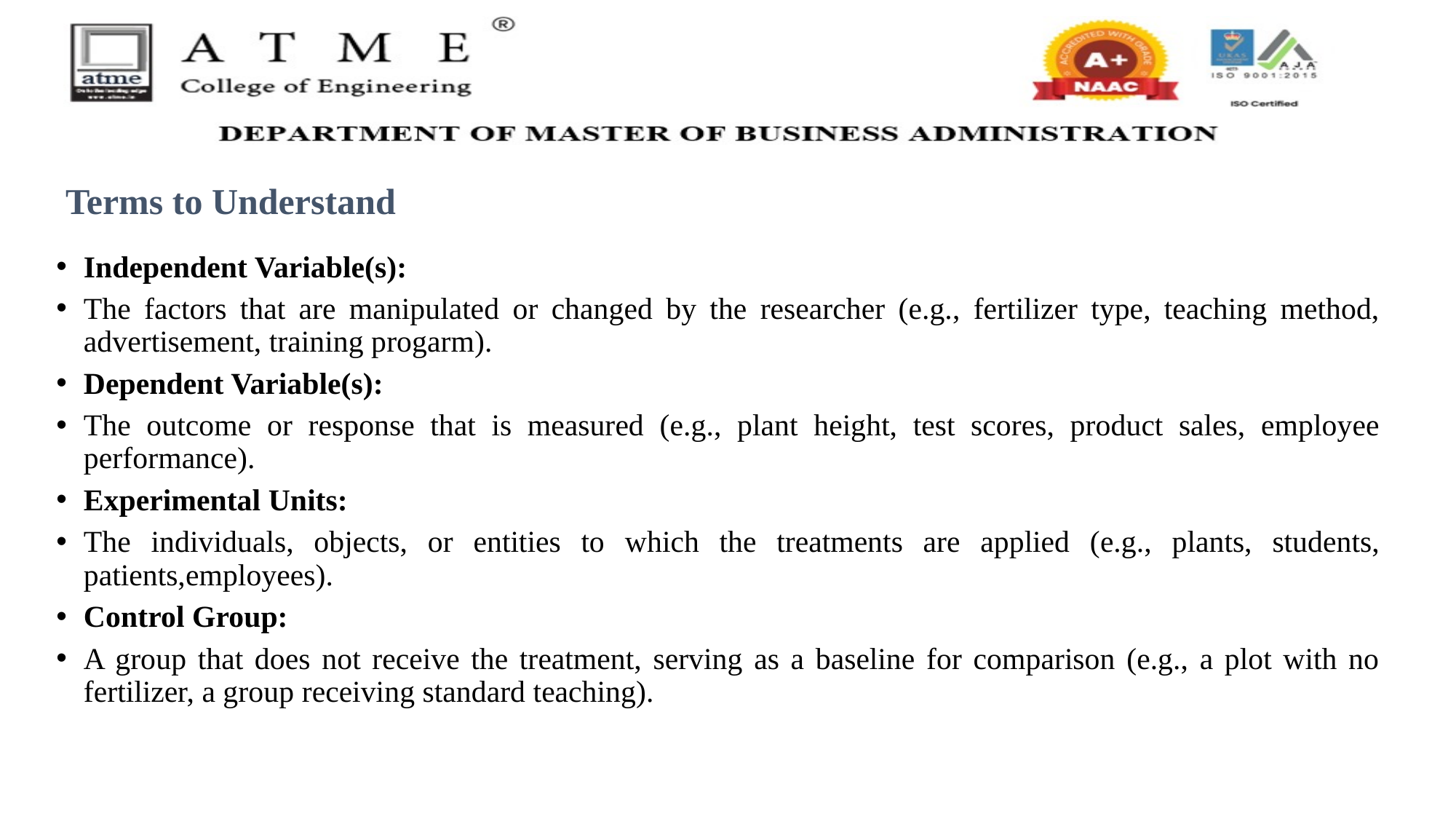

# Terms to Understand
Independent Variable(s):
The factors that are manipulated or changed by the researcher (e.g., fertilizer type, teaching method, advertisement, training progarm).
Dependent Variable(s):
The outcome or response that is measured (e.g., plant height, test scores, product sales, employee performance).
Experimental Units:
The individuals, objects, or entities to which the treatments are applied (e.g., plants, students, patients,employees).
Control Group:
A group that does not receive the treatment, serving as a baseline for comparison (e.g., a plot with no fertilizer, a group receiving standard teaching).